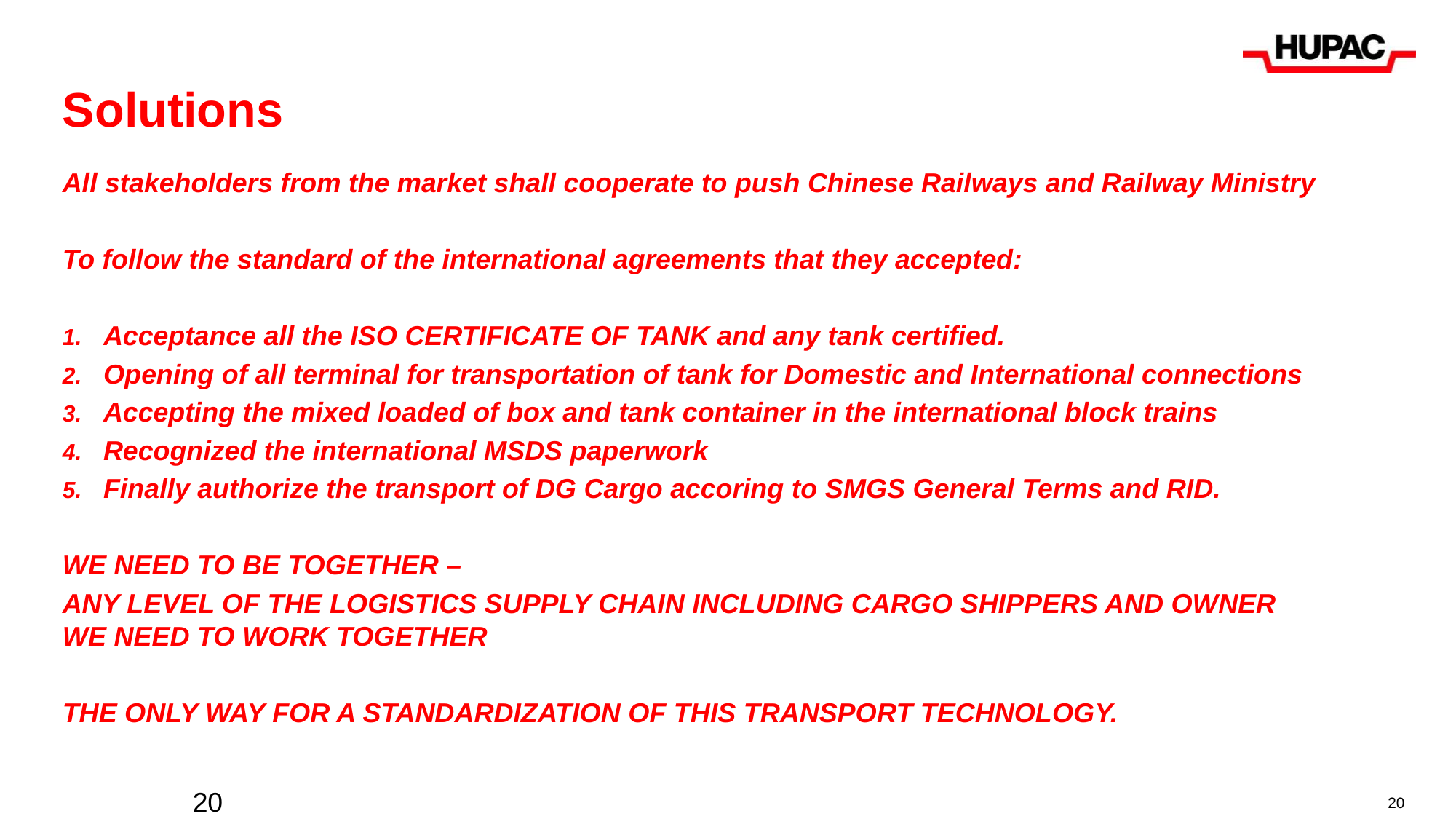

# Solutions
All stakeholders from the market shall cooperate to push Chinese Railways and Railway Ministry

To follow the standard of the international agreements that they accepted:

Acceptance all the ISO CERTIFICATE OF TANK and any tank certified.
Opening of all terminal for transportation of tank for Domestic and International connections
Accepting the mixed loaded of box and tank container in the international block trains
Recognized the international MSDS paperwork
Finally authorize the transport of DG Cargo accoring to SMGS General Terms and RID.

WE NEED TO BE TOGETHER –
ANY LEVEL OF THE LOGISTICS SUPPLY CHAIN INCLUDING CARGO SHIPPERS AND OWNER WE NEED TO WORK TOGETHER

THE ONLY WAY FOR A STANDARDIZATION OF THIS TRANSPORT TECHNOLOGY.

20